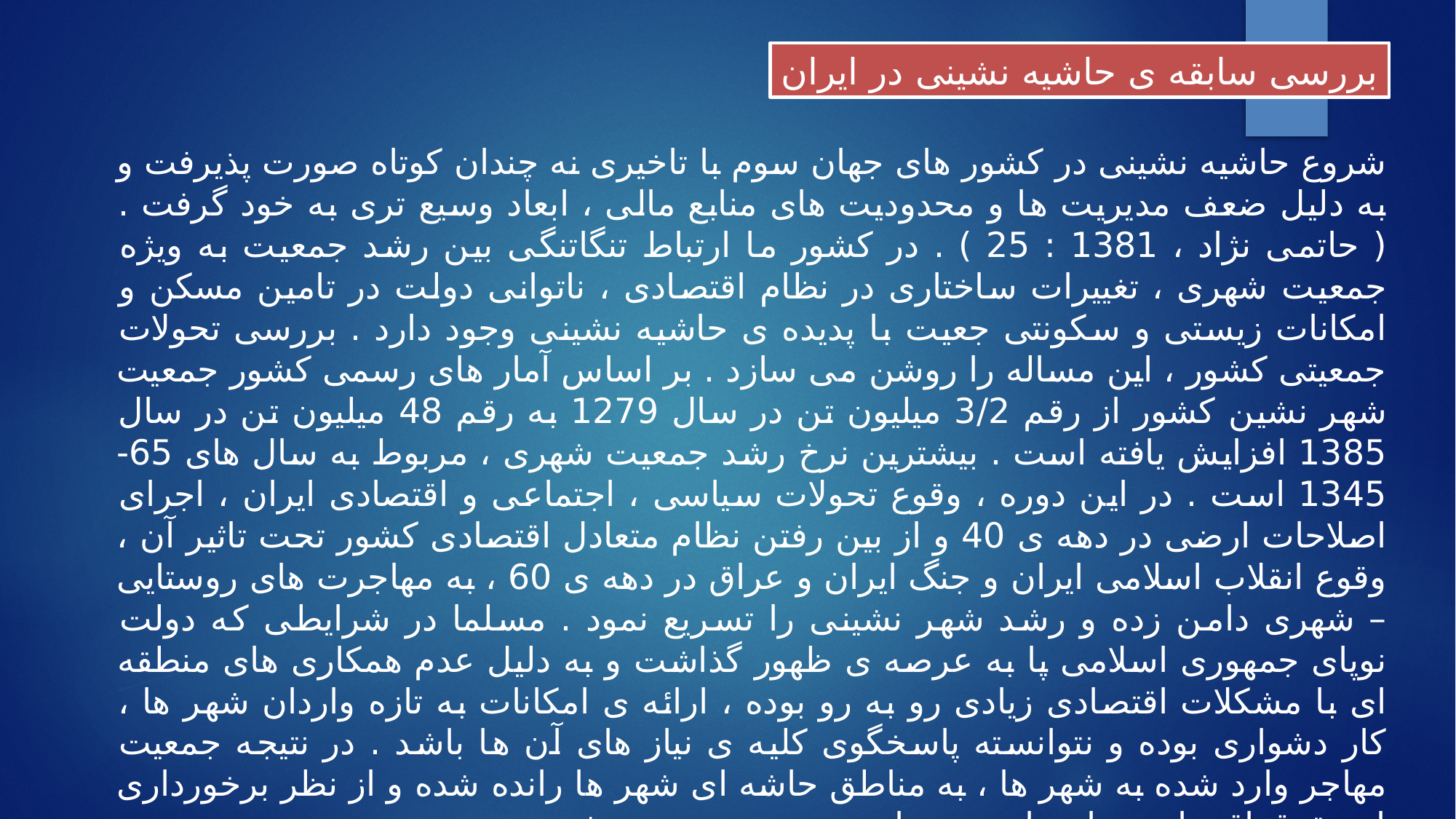

بررسی سابقه ی حاشیه نشینی در ایران

شروع حاشیه نشینی در کشور های جهان سوم با تاخیری نه چندان کوتاه صورت پذیرفت و به دلیل ضعف مدیریت ها و محدودیت های منابع مالی ، ابعاد وسیع تری به خود گرفت . ( حاتمی نژاد ، 1381 : 25 ) . در کشور ما ارتباط تنگاتنگی بین رشد جمعیت به ویژه جمعیت شهری ، تغییرات ساختاری در نظام اقتصادی ، ناتوانی دولت در تامین مسکن و امکانات زیستی و سکونتی جعیت با پدیده ی حاشیه نشینی وجود دارد . بررسی تحولات جمعیتی کشور ، این مساله را روشن می سازد . بر اساس آمار های رسمی کشور جمعیت شهر نشین کشور از رقم 3/2 میلیون تن در سال 1279 به رقم 48 میلیون تن در سال 1385 افزایش یافته است . بیشترین نرخ رشد جمعیت شهری ، مربوط به سال های 65-1345 است . در این دوره ، وقوع تحولات سیاسی ، اجتماعی و اقتصادی ایران ، اجرای اصلاحات ارضی در دهه ی 40 و از بین رفتن نظام متعادل اقتصادی کشور تحت تاثیر آن ، وقوع انقلاب اسلامی ایران و جنگ ایران و عراق در دهه ی 60 ، به مهاجرت های روستایی – شهری دامن زده و رشد شهر نشینی را تسریع نمود . مسلما در شرایطی که دولت نوپای جمهوری اسلامی پا به عرصه ی ظهور گذاشت و به دلیل عدم همکاری های منطقه ای با مشکلات اقتصادی زیادی رو به رو بوده ، ارائه ی امکانات به تازه واردان شهر ها ، کار دشواری بوده و نتوانسته پاسخگوی کلیه ی نیاز های آن ها باشد . در نتیجه جمعیت مهاجر وارد شده به شهر ها ، به مناطق حاشه ای شهر ها رانده شده و از نظر برخورداری از حقوق اقتصادی و اجتماعی نیز با محرومیت رو به رو شدند .